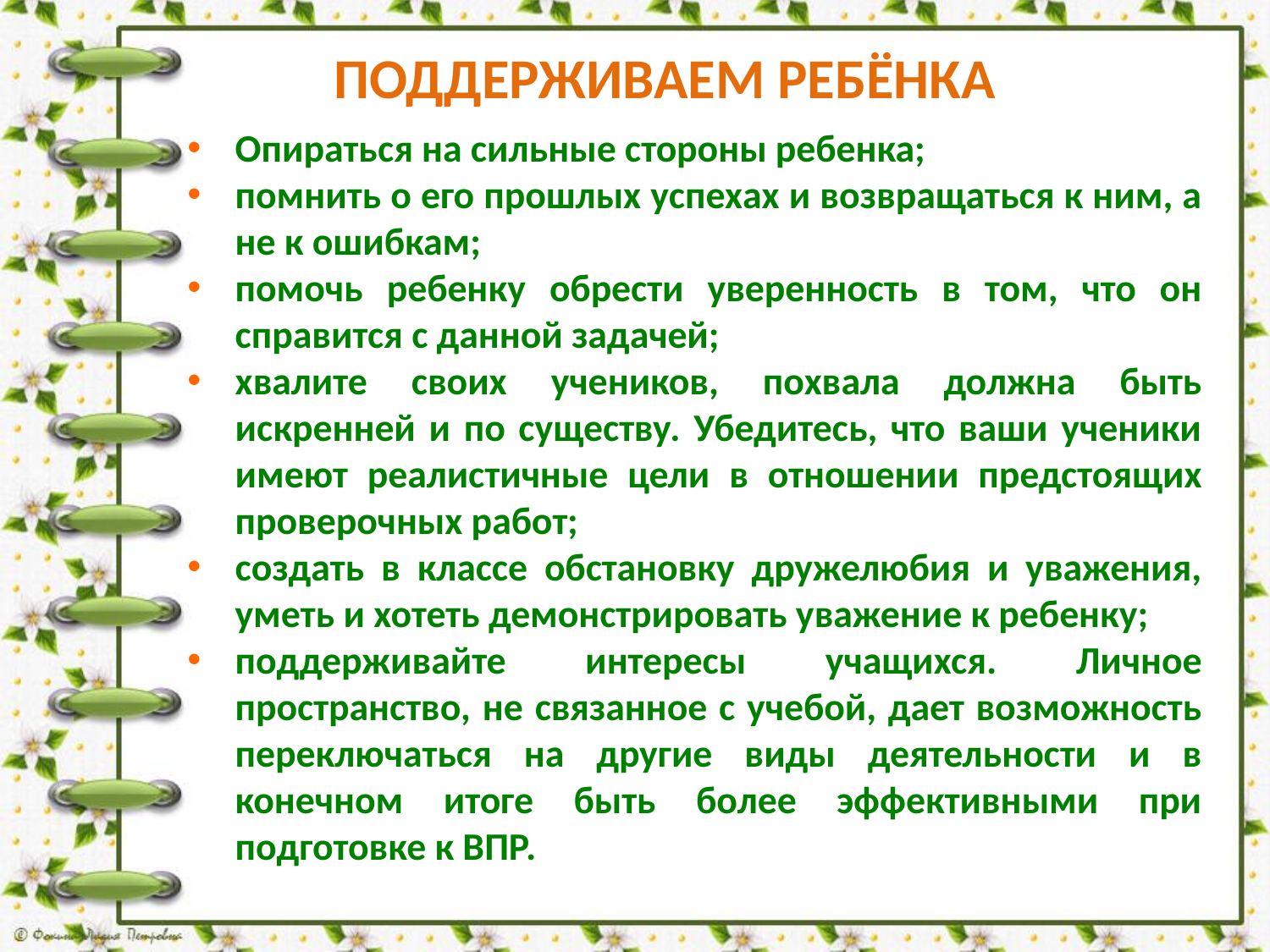

ПОДДЕРЖИВАЕМ РЕБЁНКА
Опираться на сильные стороны ребенка;
помнить о его прошлых успехах и возвращаться к ним, а не к ошибкам;
помочь ребенку обрести уверенность в том, что он справится с данной задачей;
хвалите своих учеников, похвала должна быть искренней и по существу. Убедитесь, что ваши ученики имеют реалистичные цели в отношении предстоящих проверочных работ;
создать в классе обстановку дружелюбия и уважения, уметь и хотеть демонстрировать уважение к ребенку;
поддерживайте интересы учащихся. Личное пространство, не связанное с учебой, дает возможность переключаться на другие виды деятельности и в конечном итоге быть более эффективными при подготовке к ВПР.